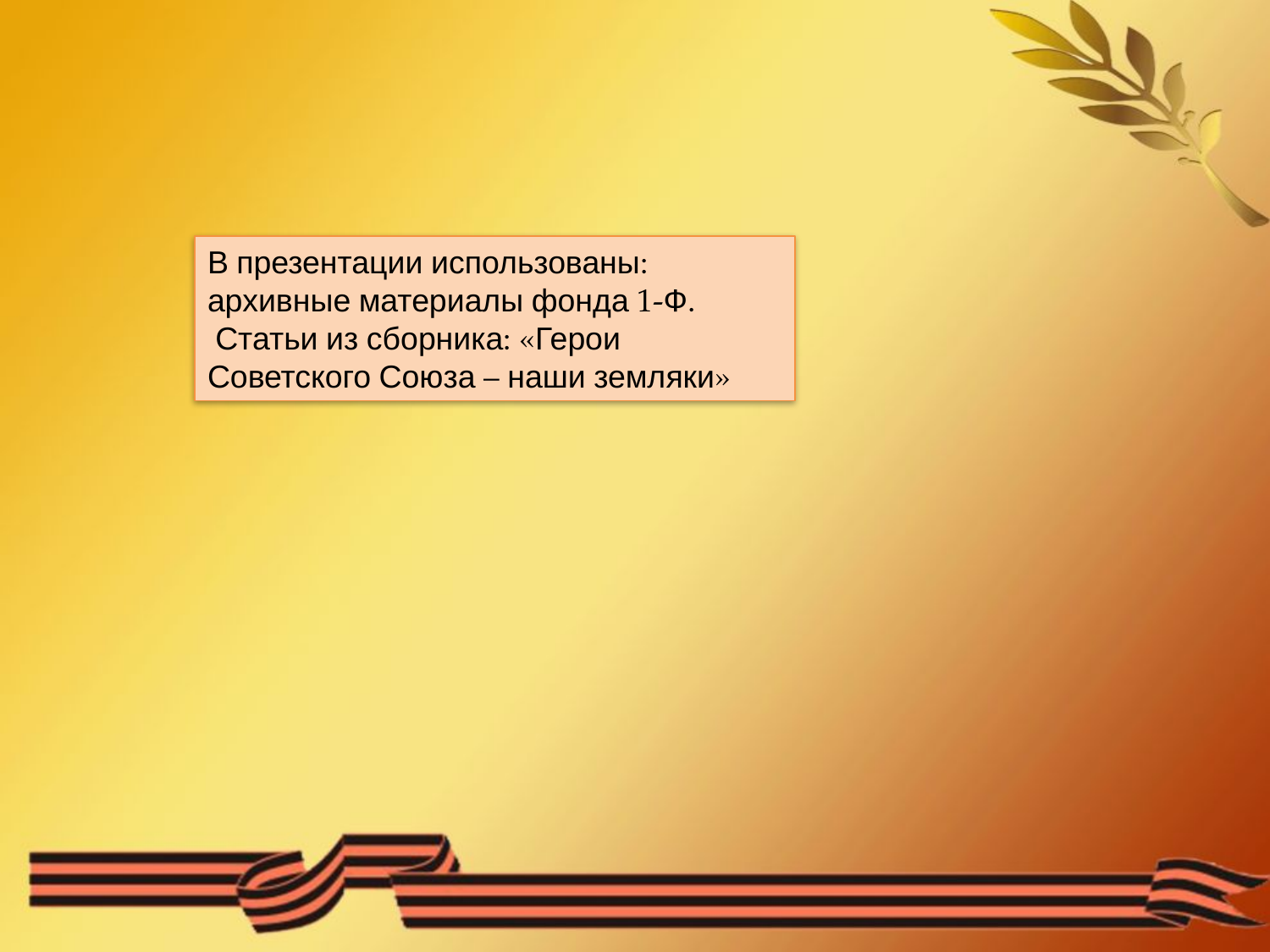

В презентации использованы: архивные материалы фонда 1-Ф.
 Статьи из сборника: «Герои Советского Союза – наши земляки»